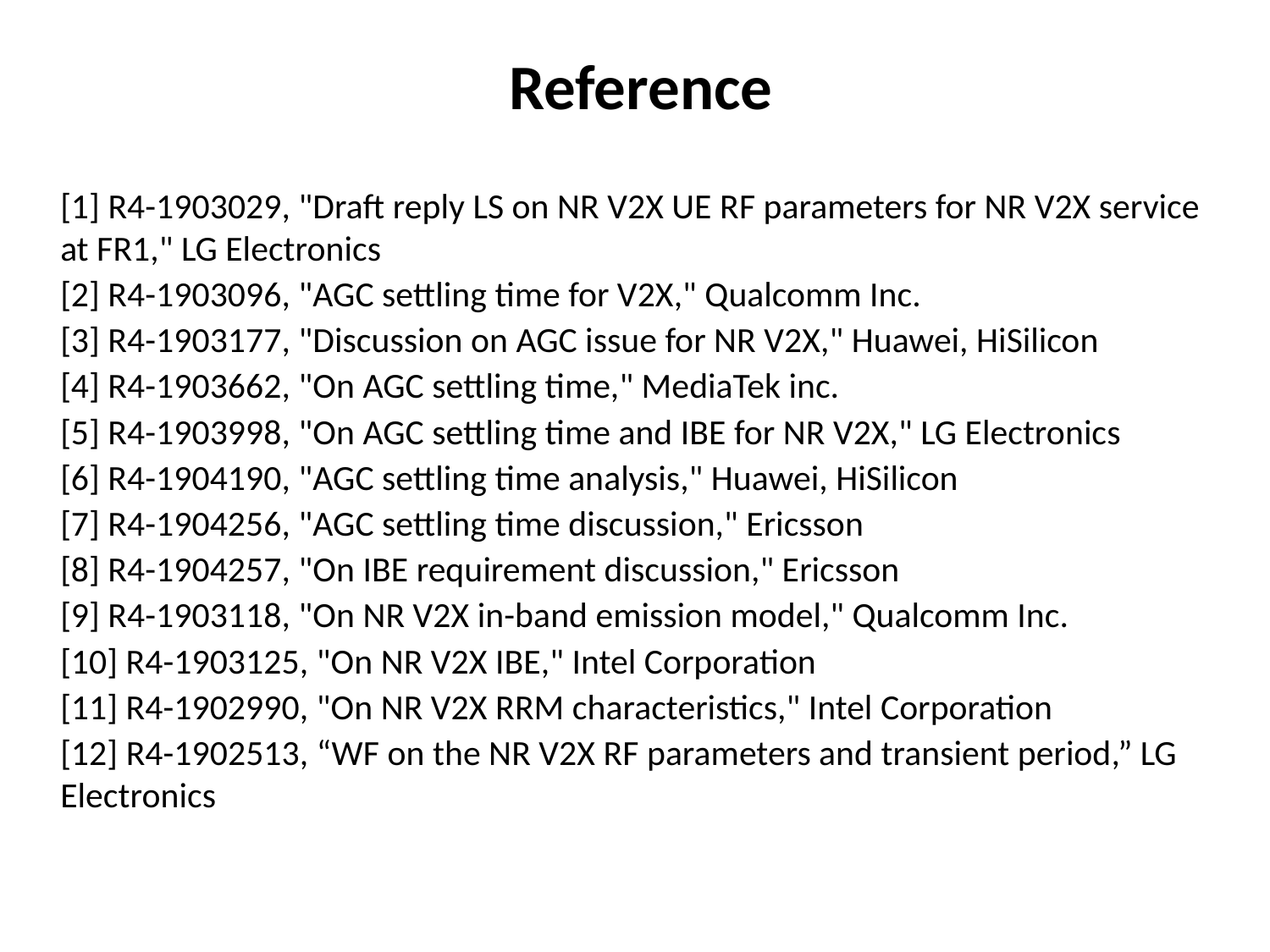

# Reference
[1] R4-1903029, "Draft reply LS on NR V2X UE RF parameters for NR V2X service at FR1," LG Electronics
[2] R4-1903096, "AGC settling time for V2X," Qualcomm Inc.
[3] R4-1903177, "Discussion on AGC issue for NR V2X," Huawei, HiSilicon
[4] R4-1903662, "On AGC settling time," MediaTek inc.
[5] R4-1903998, "On AGC settling time and IBE for NR V2X," LG Electronics
[6] R4-1904190, "AGC settling time analysis," Huawei, HiSilicon
[7] R4-1904256, "AGC settling time discussion," Ericsson
[8] R4-1904257, "On IBE requirement discussion," Ericsson
[9] R4-1903118, "On NR V2X in-band emission model," Qualcomm Inc.
[10] R4-1903125, "On NR V2X IBE," Intel Corporation
[11] R4-1902990, "On NR V2X RRM characteristics," Intel Corporation
[12] R4-1902513, “WF on the NR V2X RF parameters and transient period,” LG Electronics